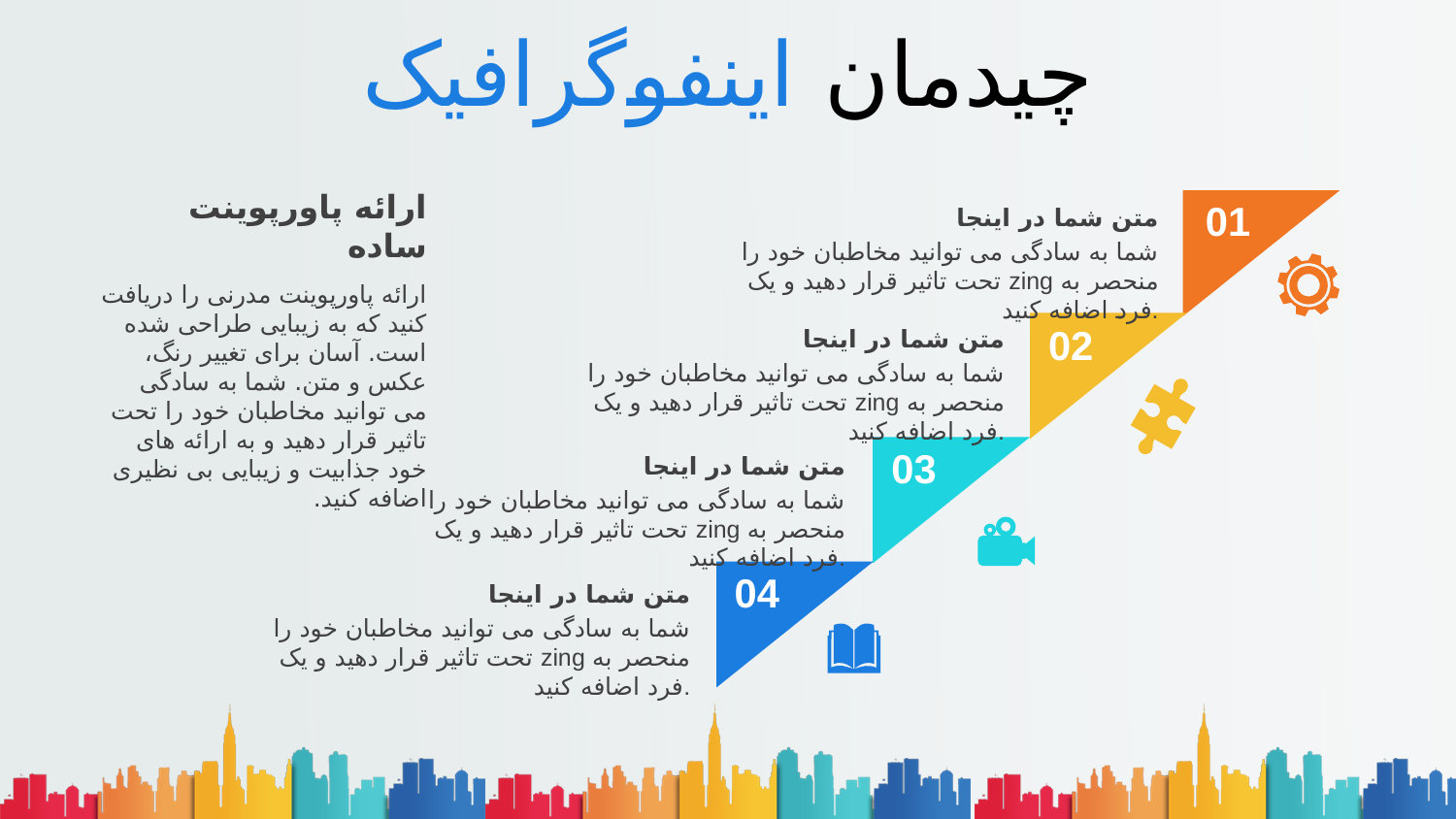

# چیدمان اینفوگرافیک

ارائه پاورپوینت ساده
متن شما در اینجا
شما به سادگی می توانید مخاطبان خود را تحت تاثیر قرار دهید و یک zing منحصر به فرد اضافه کنید.
01

ارائه پاورپوینت مدرنی را دریافت کنید که به زیبایی طراحی شده است. آسان برای تغییر رنگ، عکس و متن. شما به سادگی می توانید مخاطبان خود را تحت تاثیر قرار دهید و به ارائه های خود جذابیت و زیبایی بی نظیری اضافه کنید.

متن شما در اینجا
شما به سادگی می توانید مخاطبان خود را تحت تاثیر قرار دهید و یک zing منحصر به فرد اضافه کنید.
02

03
متن شما در اینجا
شما به سادگی می توانید مخاطبان خود را تحت تاثیر قرار دهید و یک zing منحصر به فرد اضافه کنید.

04
متن شما در اینجا
شما به سادگی می توانید مخاطبان خود را تحت تاثیر قرار دهید و یک zing منحصر به فرد اضافه کنید.